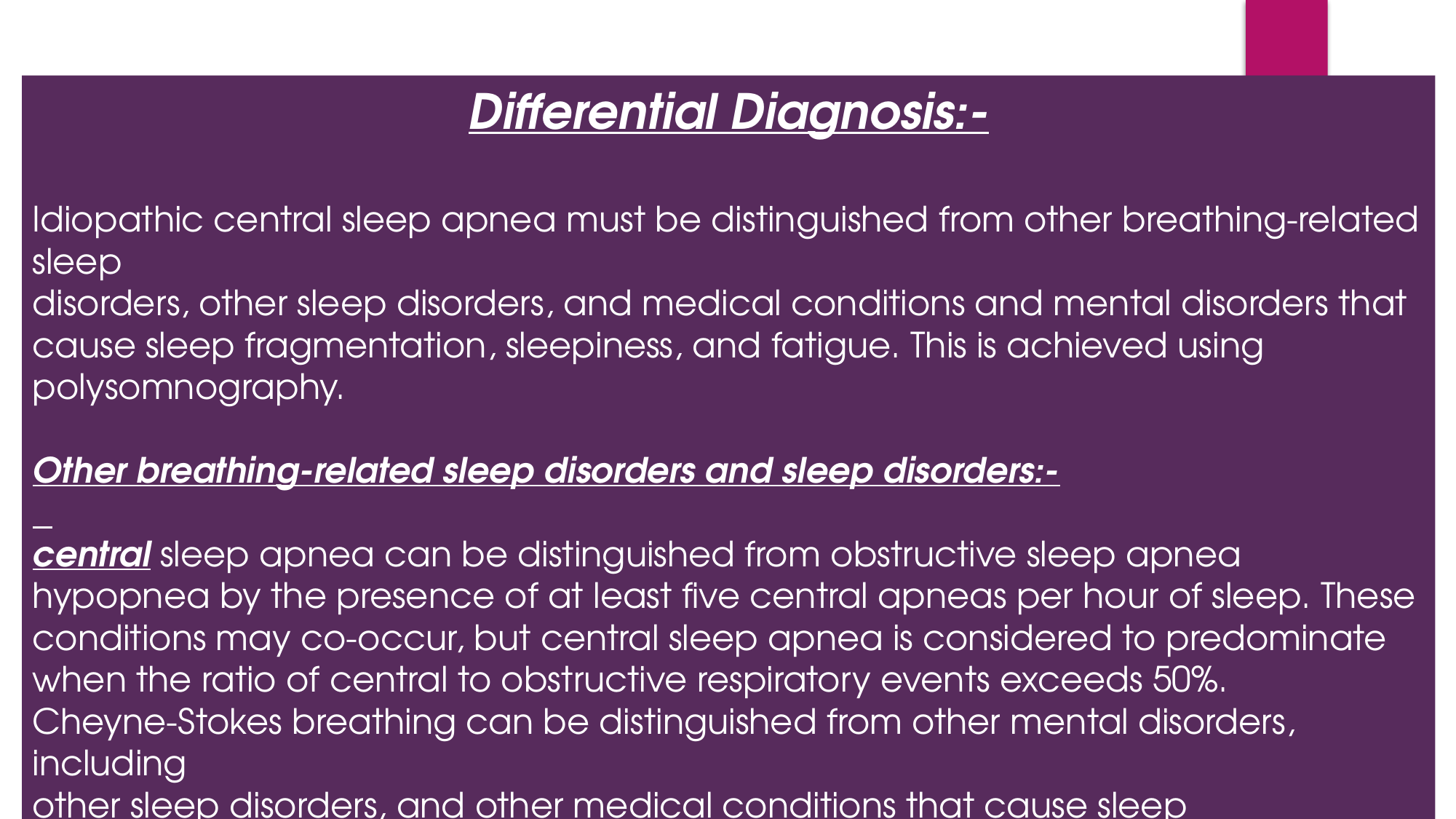

Differential Diagnosis:-

Idiopathic central sleep apnea must be distinguished from other breathing-related sleep
disorders, other sleep disorders, and medical conditions and mental disorders that cause sleep fragmentation, sleepiness, and fatigue. This is achieved using polysomnography.

Other breathing-related sleep disorders and sleep disorders:-

central sleep apnea can be distinguished from obstructive sleep apnea hypopnea by the presence of at least five central apneas per hour of sleep. These conditions may co-occur, but central sleep apnea is considered to predominate when the ratio of central to obstructive respiratory events exceeds 50%.
Cheyne-Stokes breathing can be distinguished from other mental disorders, including
other sleep disorders, and other medical conditions that cause sleep fragmentation, sleepiness, and fatigue based on the presence of a predisposing condition